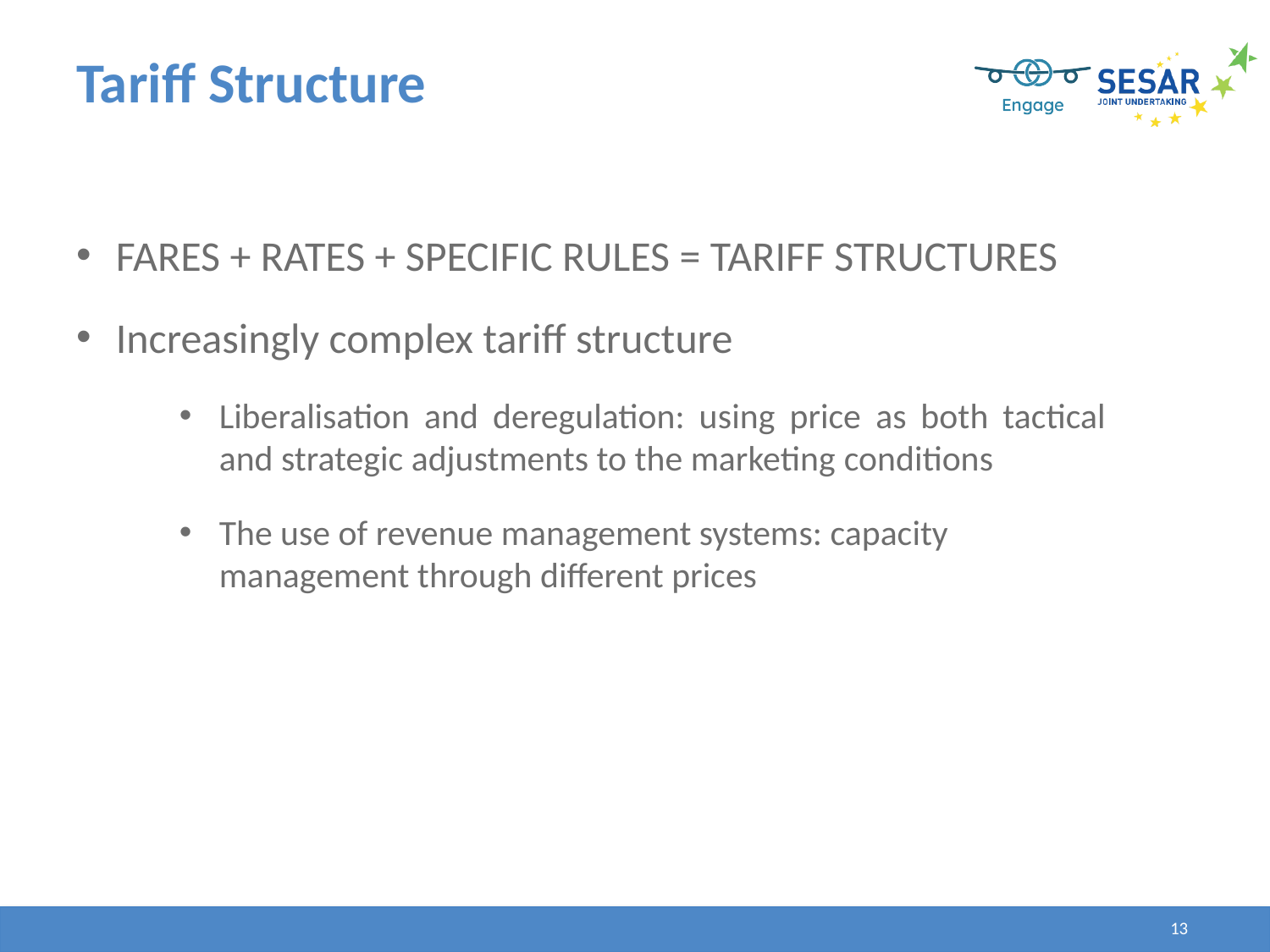

# Tariff Structure
FARES + RATES + SPECIFIC RULES = TARIFF STRUCTURES
Increasingly complex tariff structure
Liberalisation and deregulation: using price as both tactical and strategic adjustments to the marketing conditions
The use of revenue management systems: capacity management through different prices
13